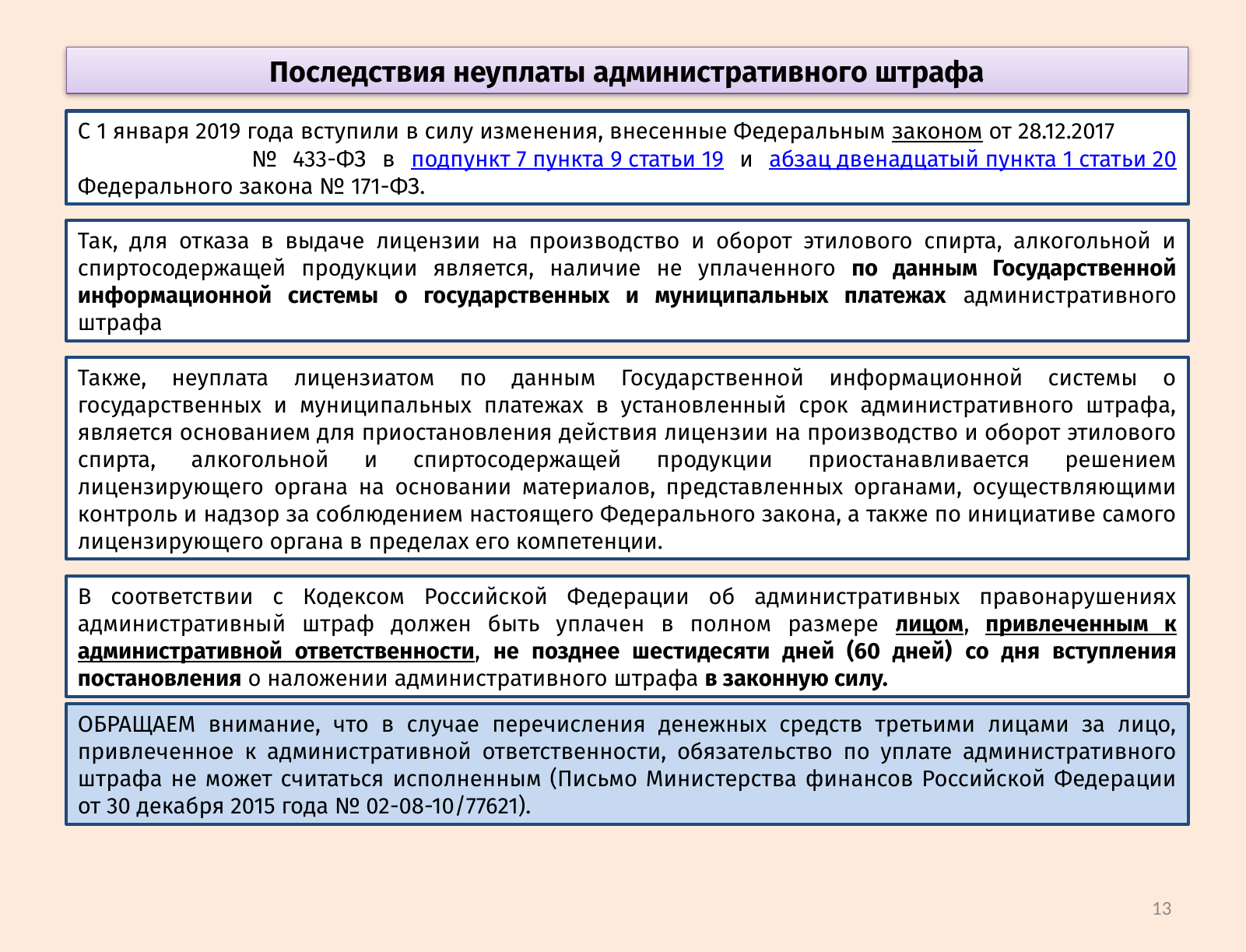

Последствия неуплаты административного штрафа
С 1 января 2019 года вступили в силу изменения, внесенные Федеральным законом от 28.12.2017                      № 433-ФЗ в подпункт 7 пункта 9 статьи 19 и абзац двенадцатый пункта 1 статьи 20 Федерального закона № 171-ФЗ.
Так, для отказа в выдаче лицензии на производство и оборот этилового спирта, алкогольной и спиртосодержащей продукции является, наличие не уплаченного по данным Государственной информационной системы о государственных и муниципальных платежах административного штрафа
Также, неуплата лицензиатом по данным Государственной информационной системы о государственных и муниципальных платежах в установленный срок административного штрафа, является основанием для приостановления действия лицензии на производство и оборот этилового спирта, алкогольной и спиртосодержащей продукции приостанавливается решением лицензирующего органа на основании материалов, представленных органами, осуществляющими контроль и надзор за соблюдением настоящего Федерального закона, а также по инициативе самого лицензирующего органа в пределах его компетенции.
В соответствии с Кодексом Российской Федерации об административных правонарушениях административный штраф должен быть уплачен в полном размере лицом, привлеченным к административной ответственности, не позднее шестидесяти дней (60 дней) со дня вступления постановления о наложении административного штрафа в законную силу.
ОБРАЩАЕМ внимание, что в случае перечисления денежных средств третьими лицами за лицо, привлеченное к административной ответственности, обязательство по уплате административного штрафа не может считаться исполненным (Письмо Министерства финансов Российской Федерации от 30 декабря 2015 года № 02-08-10/77621).
13